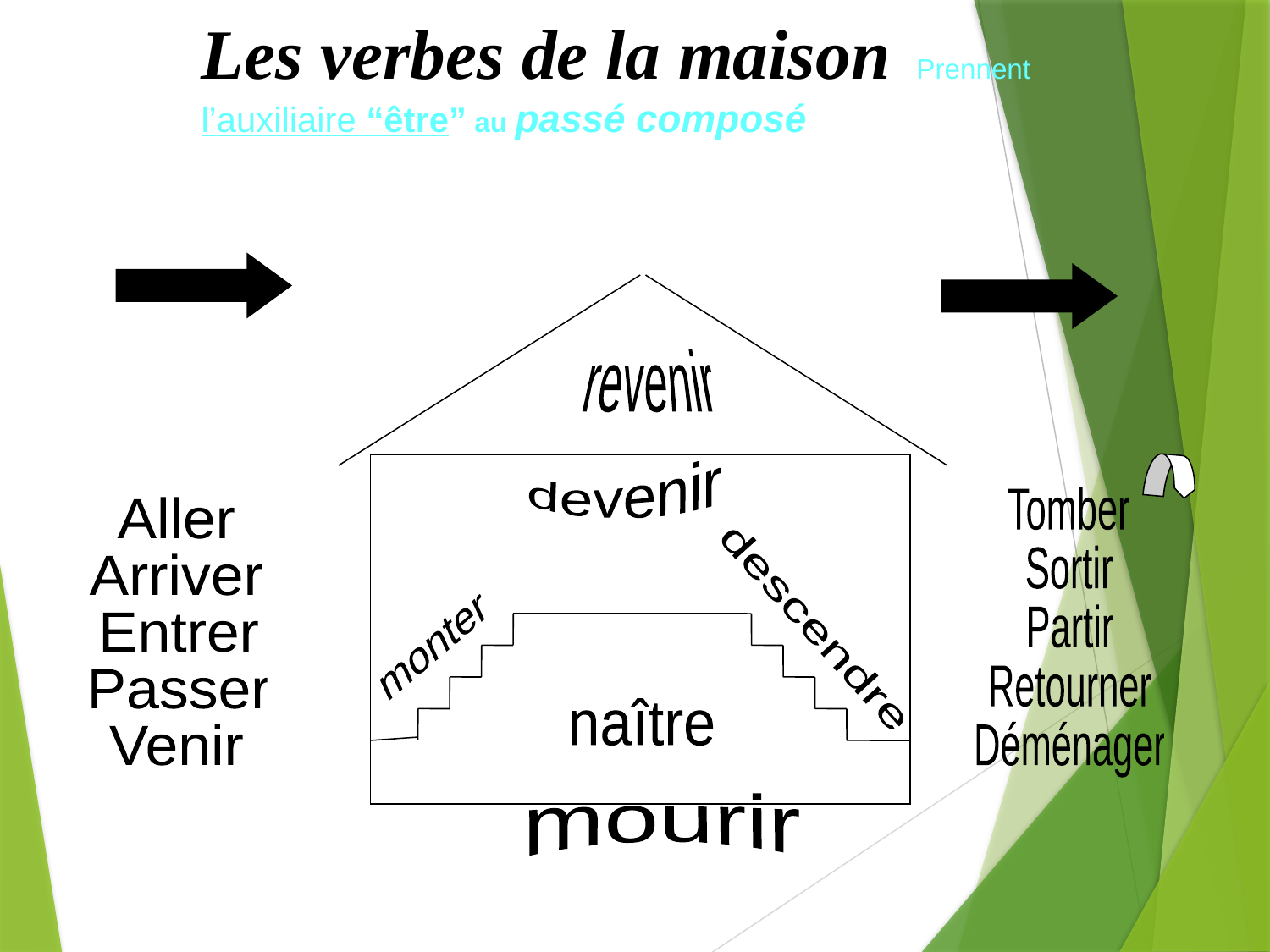

Les verbes de la maison  Prennent l’auxiliaire “être” au passé composé

revenir

devenir
Tomber
Sortir
Partir
Retourner
Déménager
Aller
Arriver
Entrer
Passer
Venir
rester
descendre
monter

naître

mourir